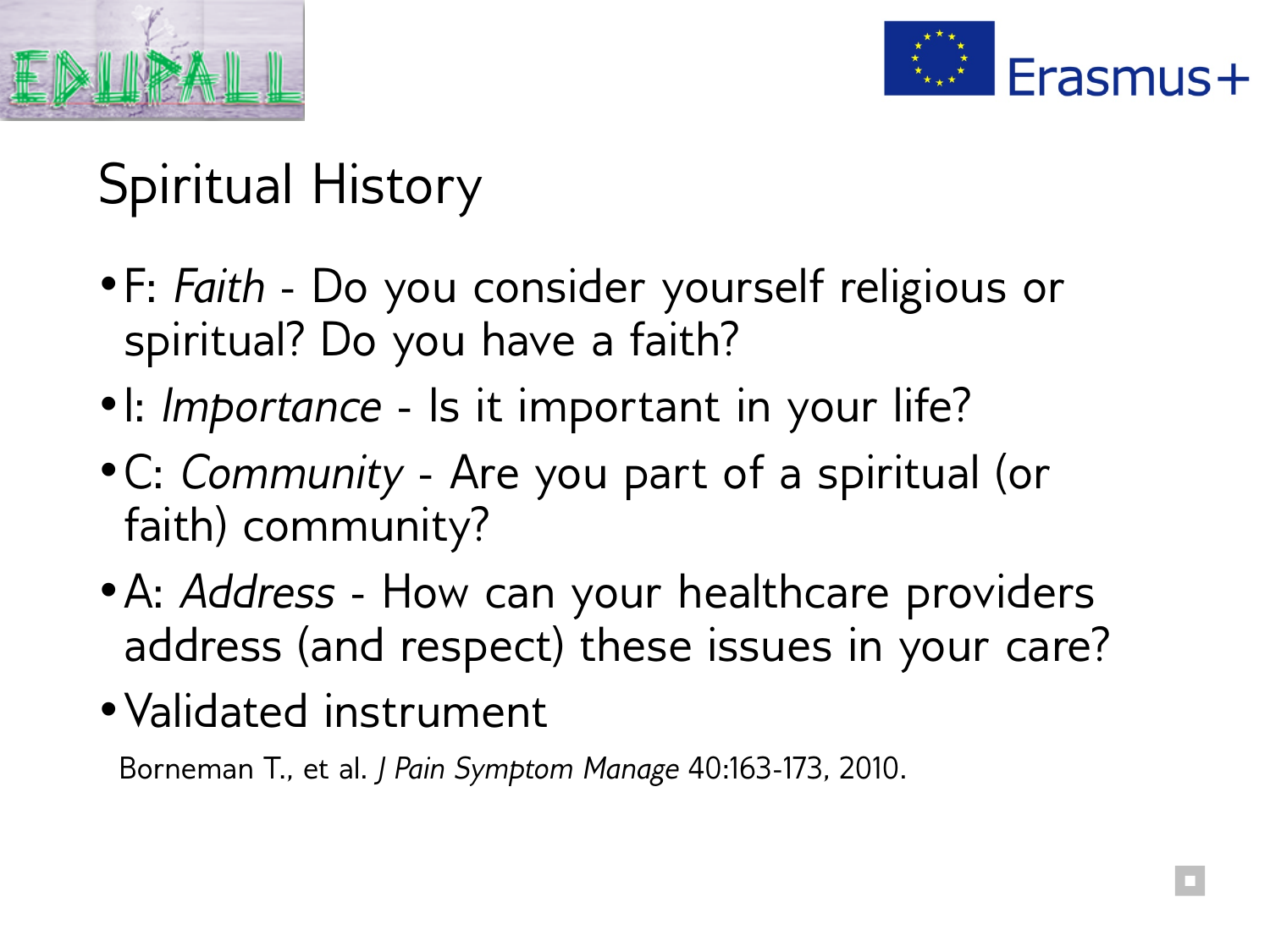

# Spiritual History
F: Faith - Do you consider yourself religious or spiritual? Do you have a faith?
I: Importance - Is it important in your life?
C: Community - Are you part of a spiritual (or faith) community?
A: Address - How can your healthcare providers address (and respect) these issues in your care?
Validated instrument
  Borneman T., et al. J Pain Symptom Manage 40:163-173, 2010.